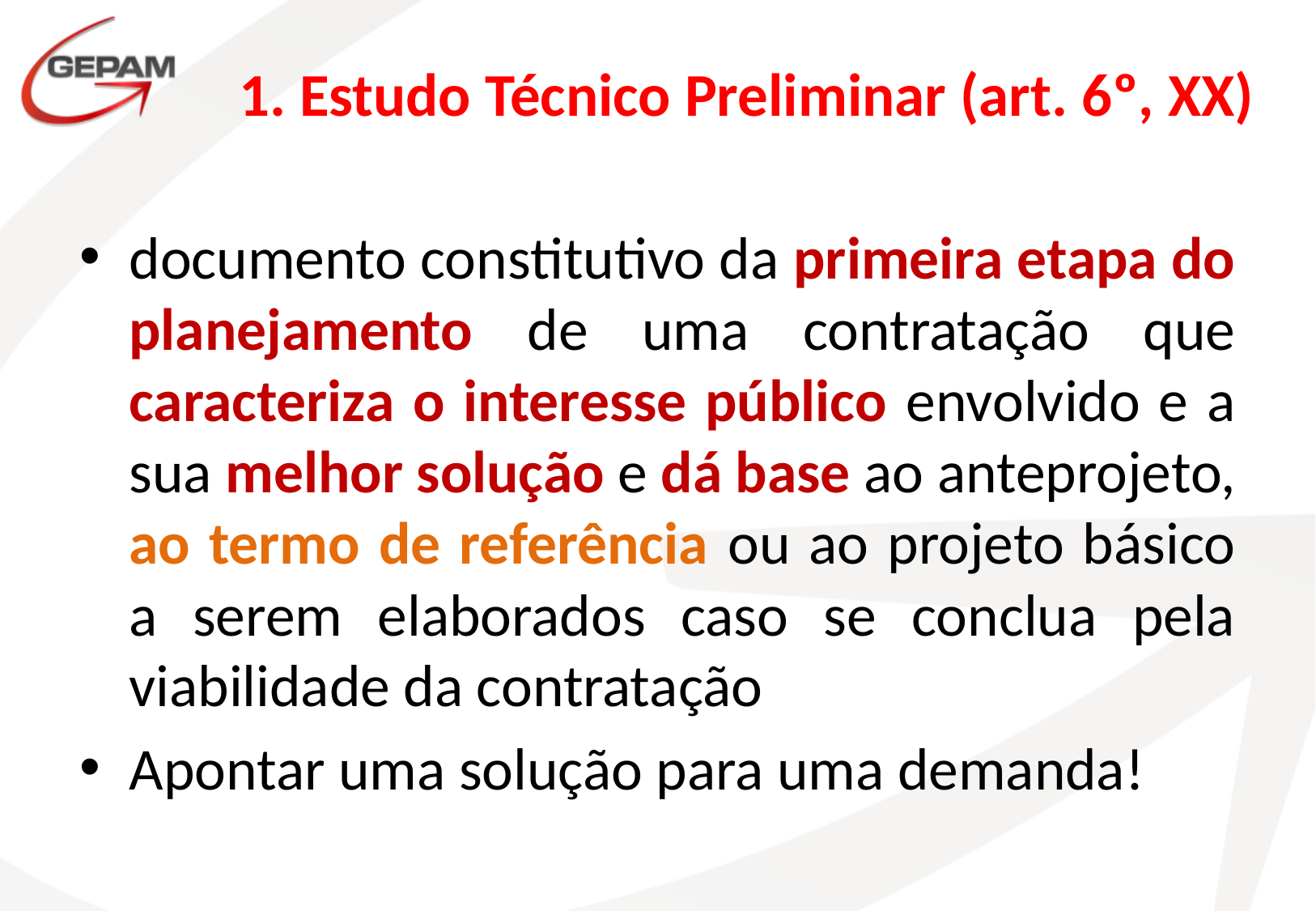

# 1. Estudo Técnico Preliminar (art. 6º, XX)
documento constitutivo da primeira etapa do planejamento de uma contratação que caracteriza o interesse público envolvido e a sua melhor solução e dá base ao anteprojeto, ao termo de referência ou ao projeto básico a serem elaborados caso se conclua pela viabilidade da contratação
Apontar uma solução para uma demanda!